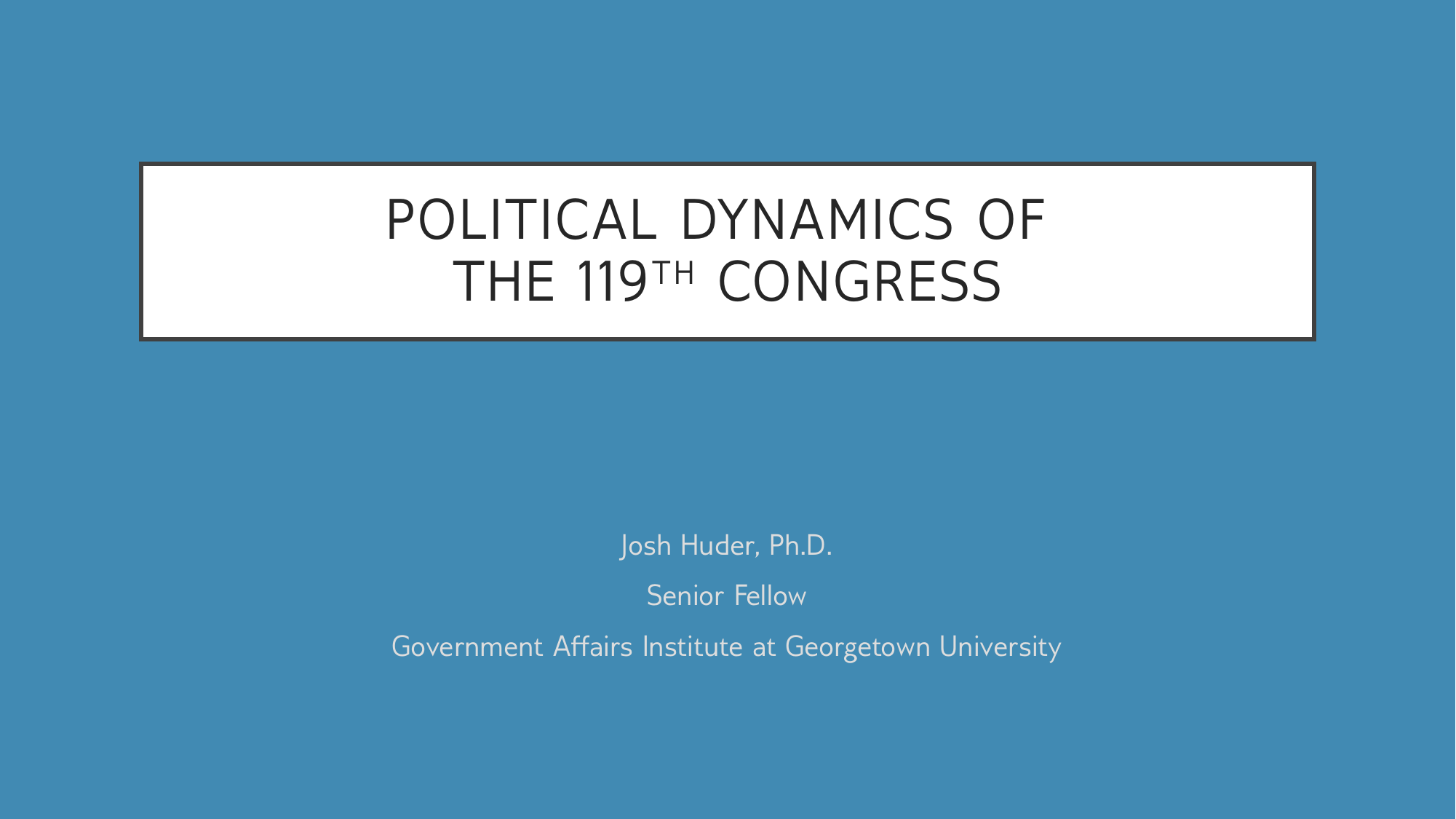

# Political Dynamics of the 119th Congress
Josh Huder, Ph.D.
Senior Fellow
Government Affairs Institute at Georgetown University